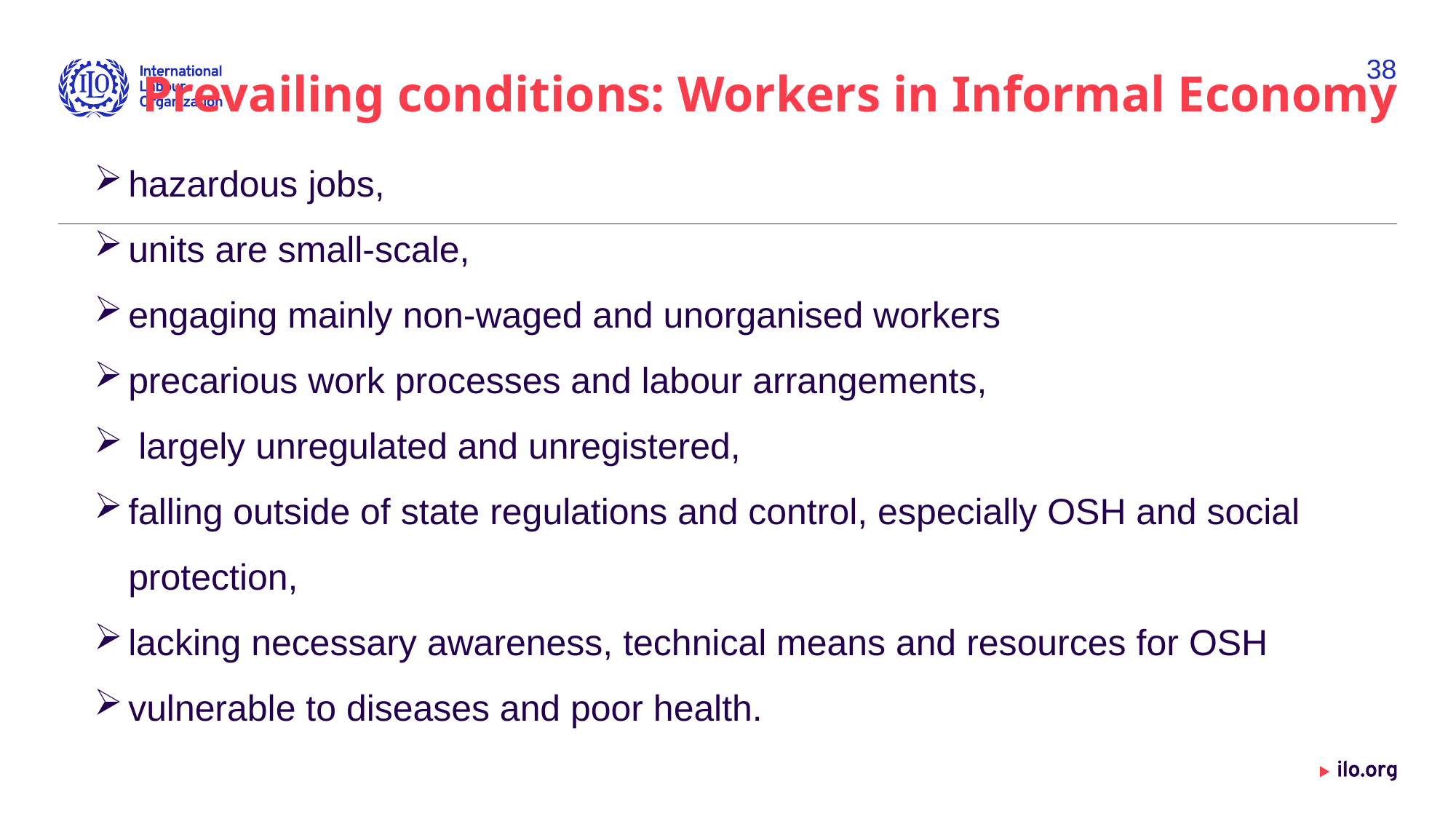

38
Prevailing conditions: Workers in Informal Economy

hazardous jobs,
units are small-scale,
engaging mainly non-waged and unorganised workers
precarious work processes and labour arrangements,
 largely unregulated and unregistered,
falling outside of state regulations and control, especially OSH and social protection,
lacking necessary awareness, technical means and resources for OSH
vulnerable to diseases and poor health.
Date: Monday / 01 / October / 2019